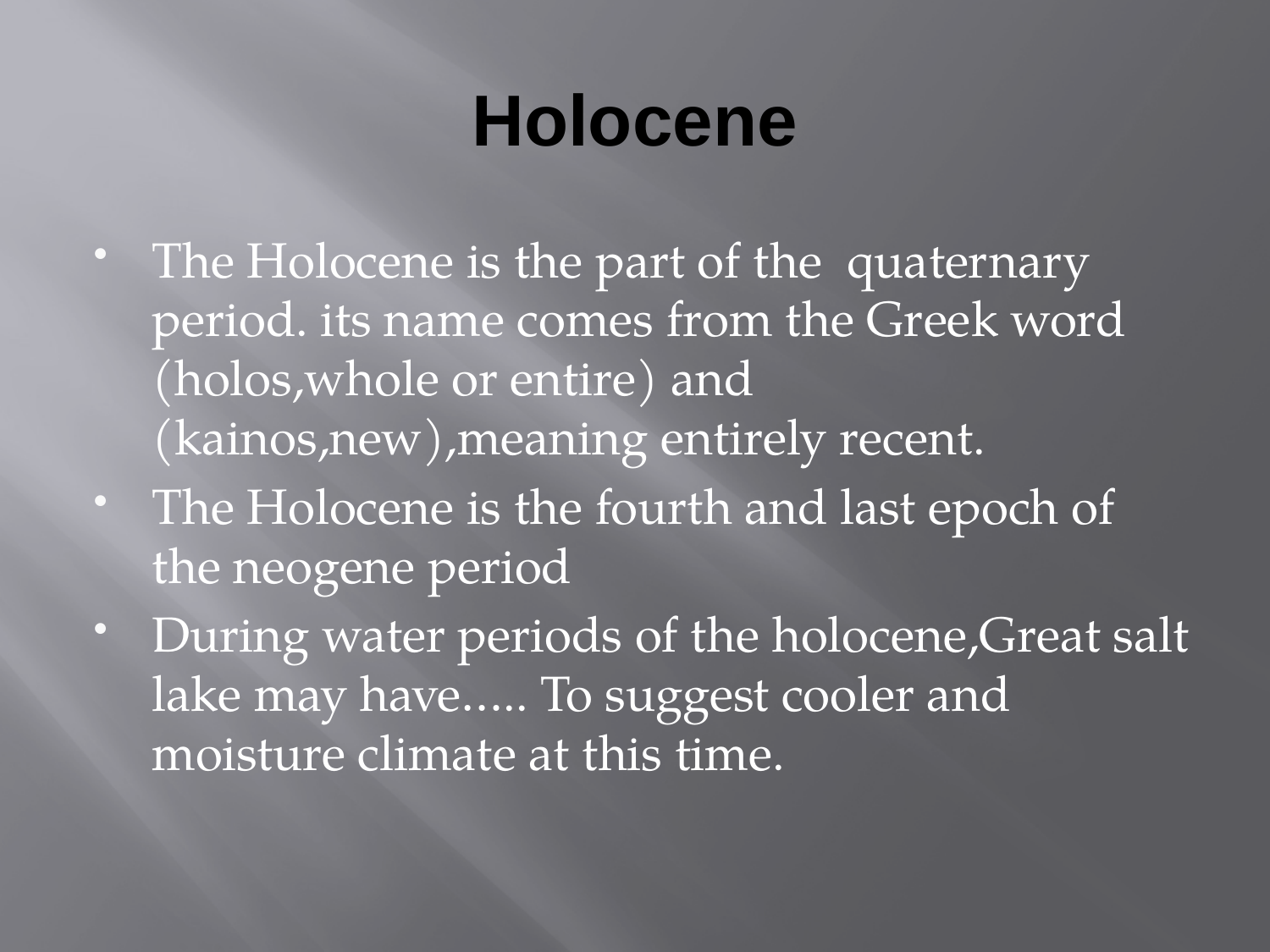

# Holocene
The Holocene is the part of the  quaternary        period. its name comes from the Greek word (holos,whole or entire) and (kainos,new),meaning entirely recent.
The Holocene is the fourth and last epoch of the neogene period
During water periods of the holocene,Great salt lake may have….. To suggest cooler and moisture climate at this time.